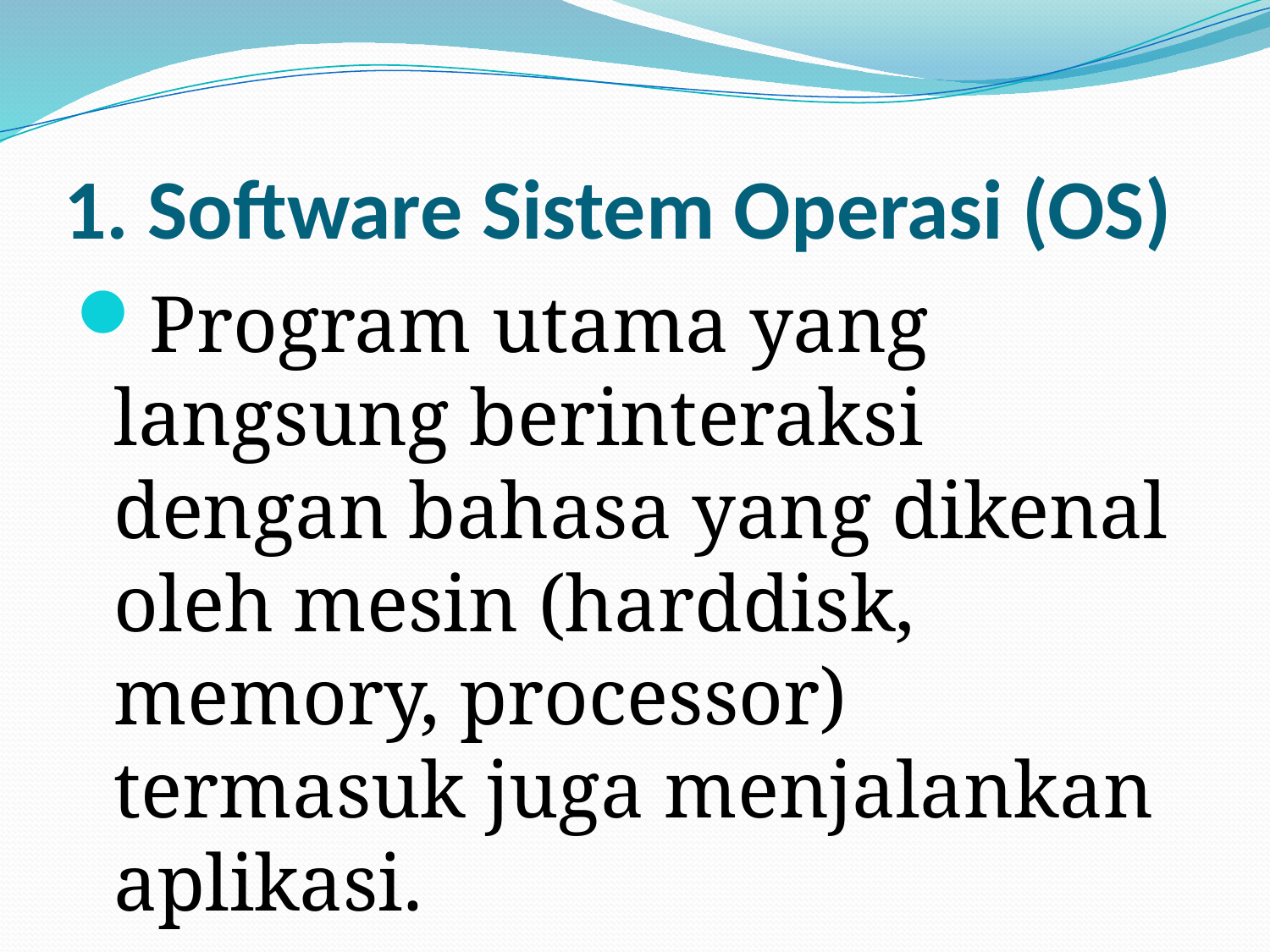

# 1. Software Sistem Operasi (OS)
Program utama yang langsung berinteraksi dengan bahasa yang dikenal oleh mesin (harddisk, memory, processor) termasuk juga menjalankan aplikasi.